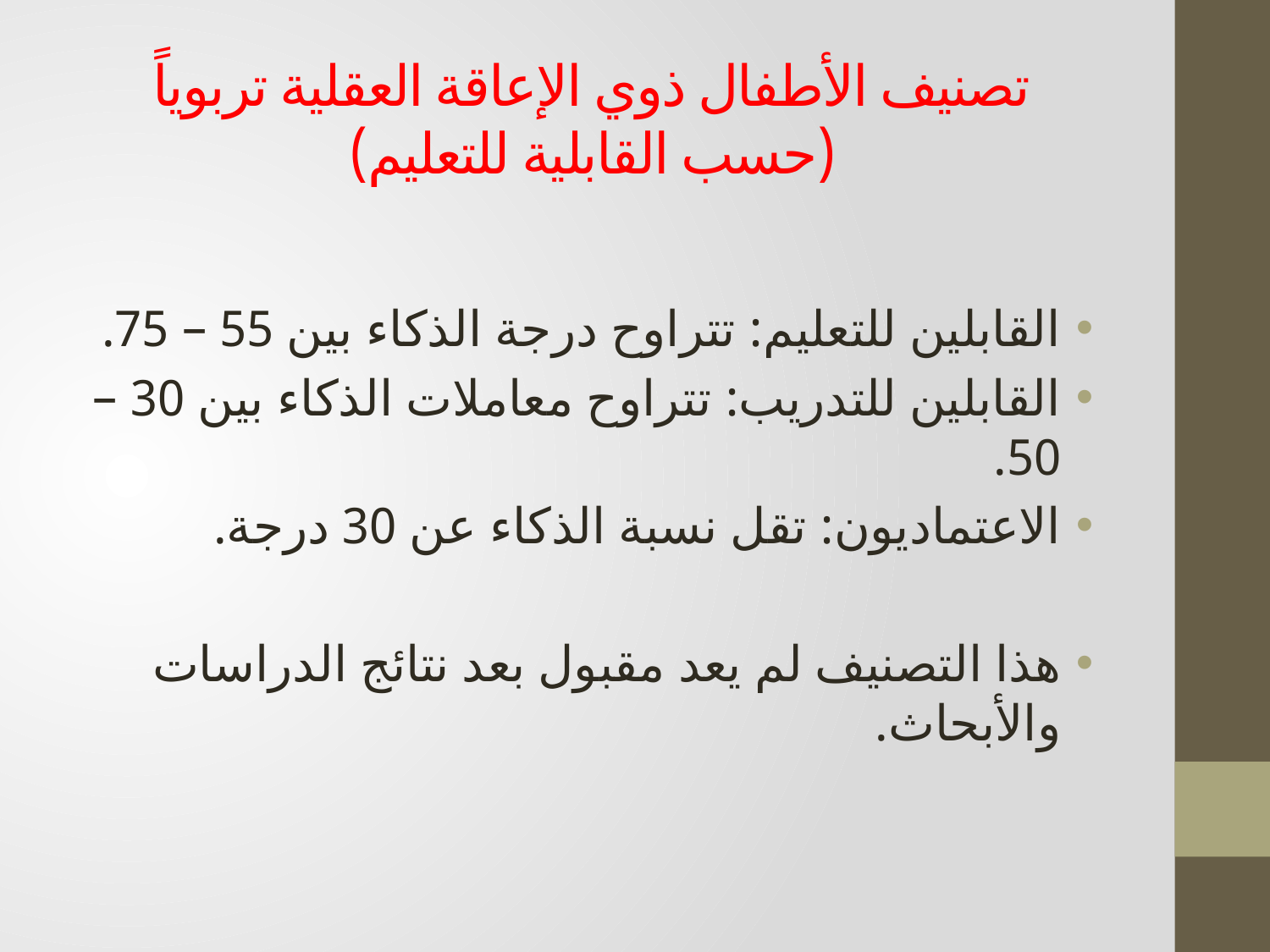

# تصنيف الأطفال ذوي الإعاقة العقلية تربوياً (حسب القابلية للتعليم)

القابلين للتعليم: تتراوح درجة الذكاء بين 55 – 75.
القابلين للتدريب: تتراوح معاملات الذكاء بين 30 – 50.
الاعتماديون: تقل نسبة الذكاء عن 30 درجة.

هذا التصنيف لم يعد مقبول بعد نتائج الدراسات والأبحاث.